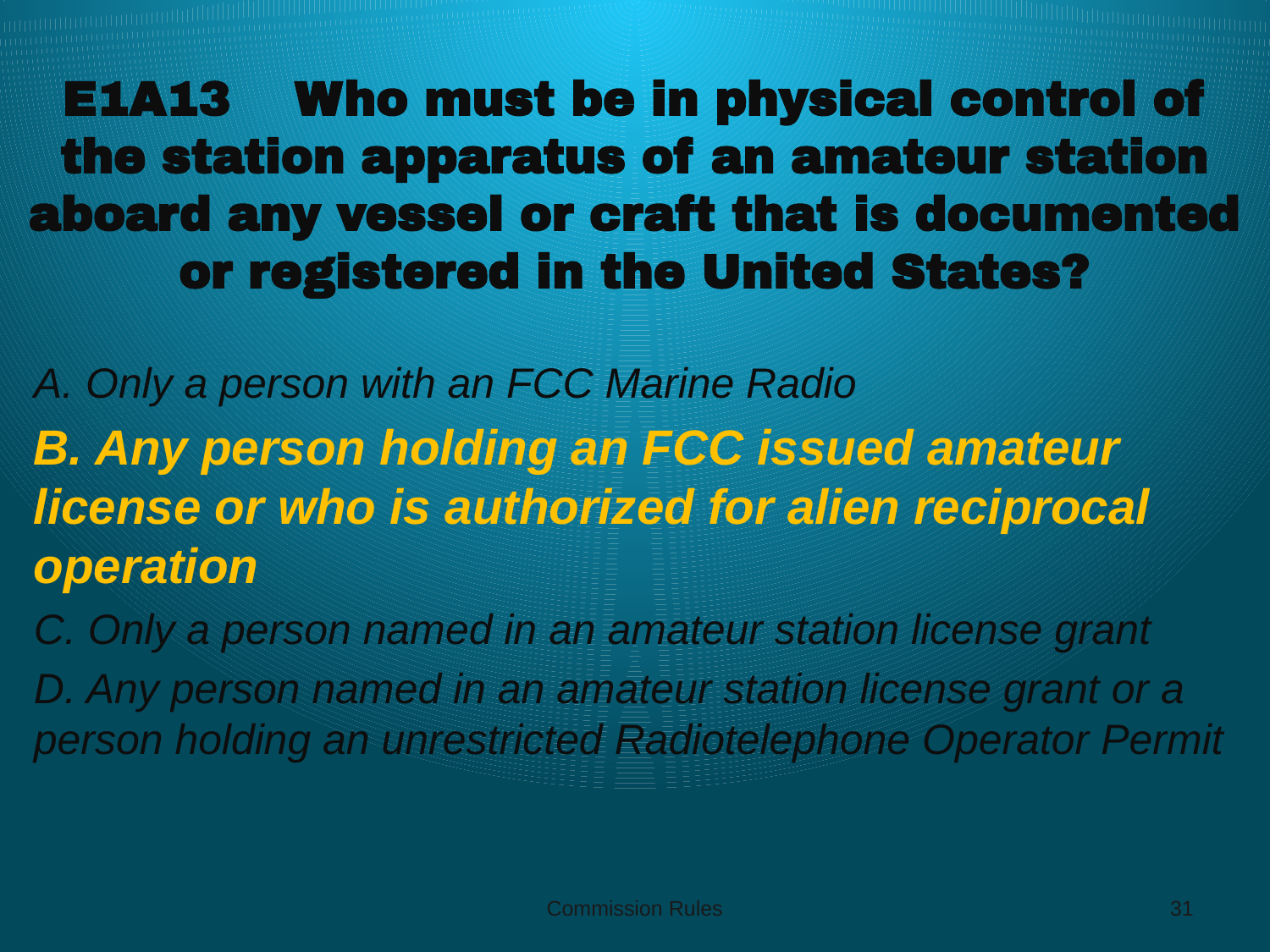

# E1A13    Who must be in physical control of the station apparatus of an amateur station aboard any vessel or craft that is documented or registered in the United States?
A. Only a person with an FCC Marine Radio
B. Any person holding an FCC issued amateur license or who is authorized for alien reciprocal operation
C. Only a person named in an amateur station license grant
D. Any person named in an amateur station license grant or a person holding an unrestricted Radiotelephone Operator Permit
Commission Rules
31